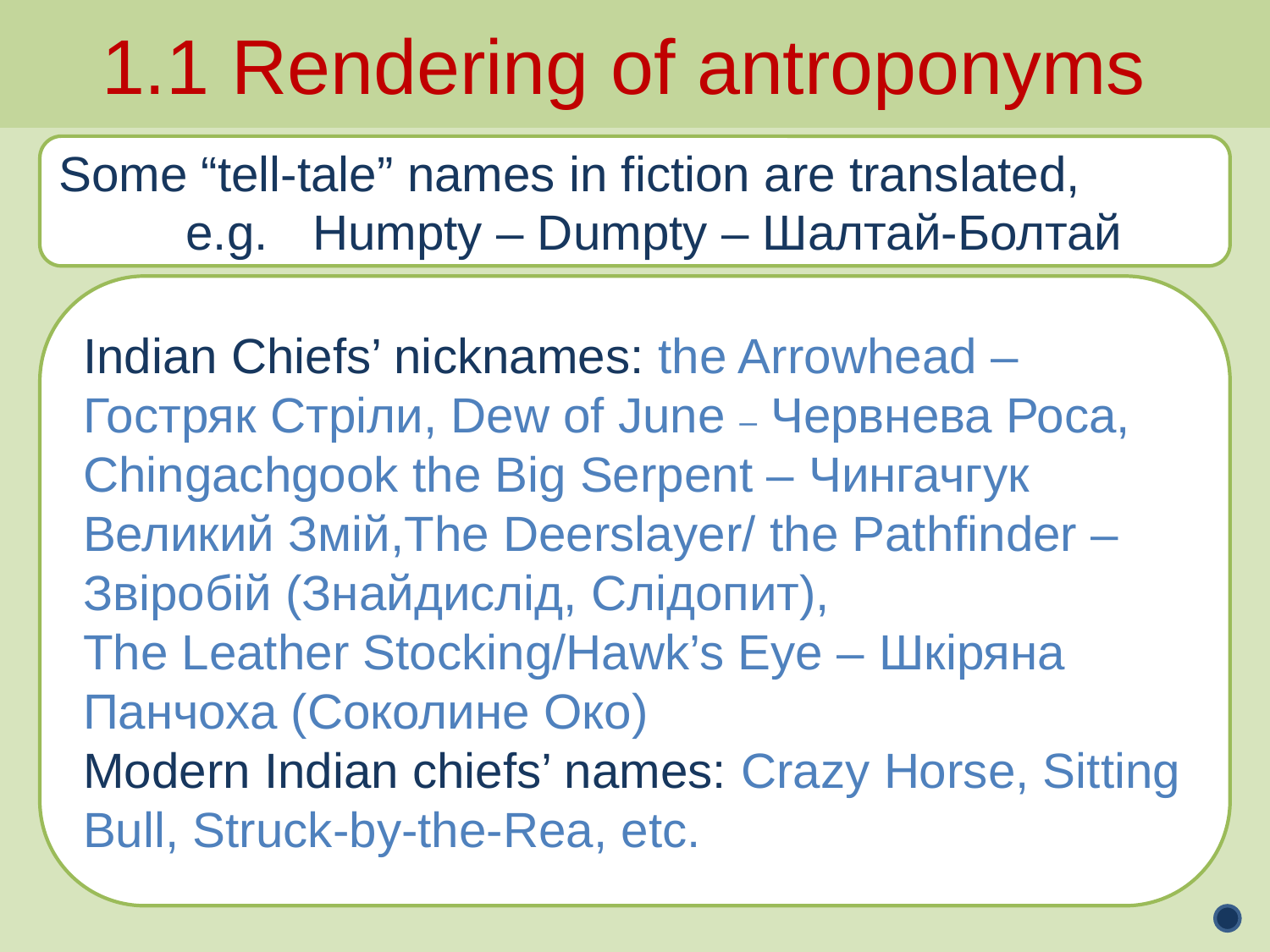

1.1 Rendering of antroponyms
Some “tell-tale” names in fiction are translated,
	e.g. 	Humpty – Dumpty – Шалтай-Болтай

Indian Chiefs’ nicknames: the Arrowhead – Гостряк Стріли, Dew of June – Червнева Роса,
Chingachgook the Big Serpent – Чингачгук Великий Змій,The Deerslayer/ the Pathfinder – Звіробій (Знайдислід, Слідопит),
The Leather Stocking/Hawk’s Eye – Шкіряна Панчоха (Соколине Око)
Modern Indian chiefs’ names: Crazy Horse, Sitting Bull, Struck-by-the-Rea, etc.